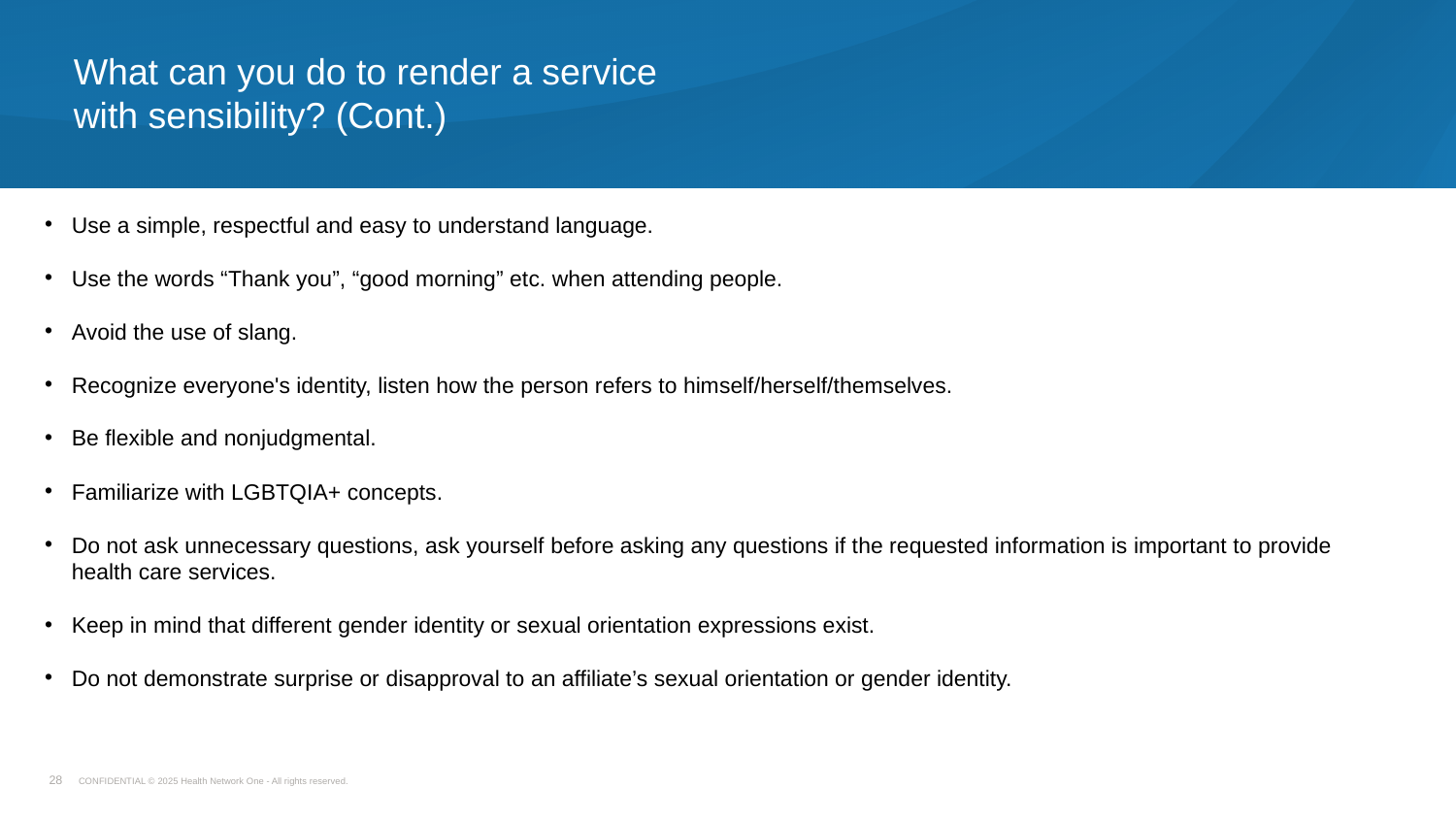

What can you do to render a service with sensibility? (Cont.)
Use a simple, respectful and easy to understand language.

Use the words “Thank you”, “good morning” etc. when attending people.

Avoid the use of slang.

Recognize everyone's identity, listen how the person refers to himself/herself/themselves.

Be flexible and nonjudgmental.

Familiarize with LGBTQIA+ concepts.

Do not ask unnecessary questions, ask yourself before asking any questions if the requested information is important to provide health care services.

Keep in mind that different gender identity or sexual orientation expressions exist.

Do not demonstrate surprise or disapproval to an affiliate’s sexual orientation or gender identity.
28